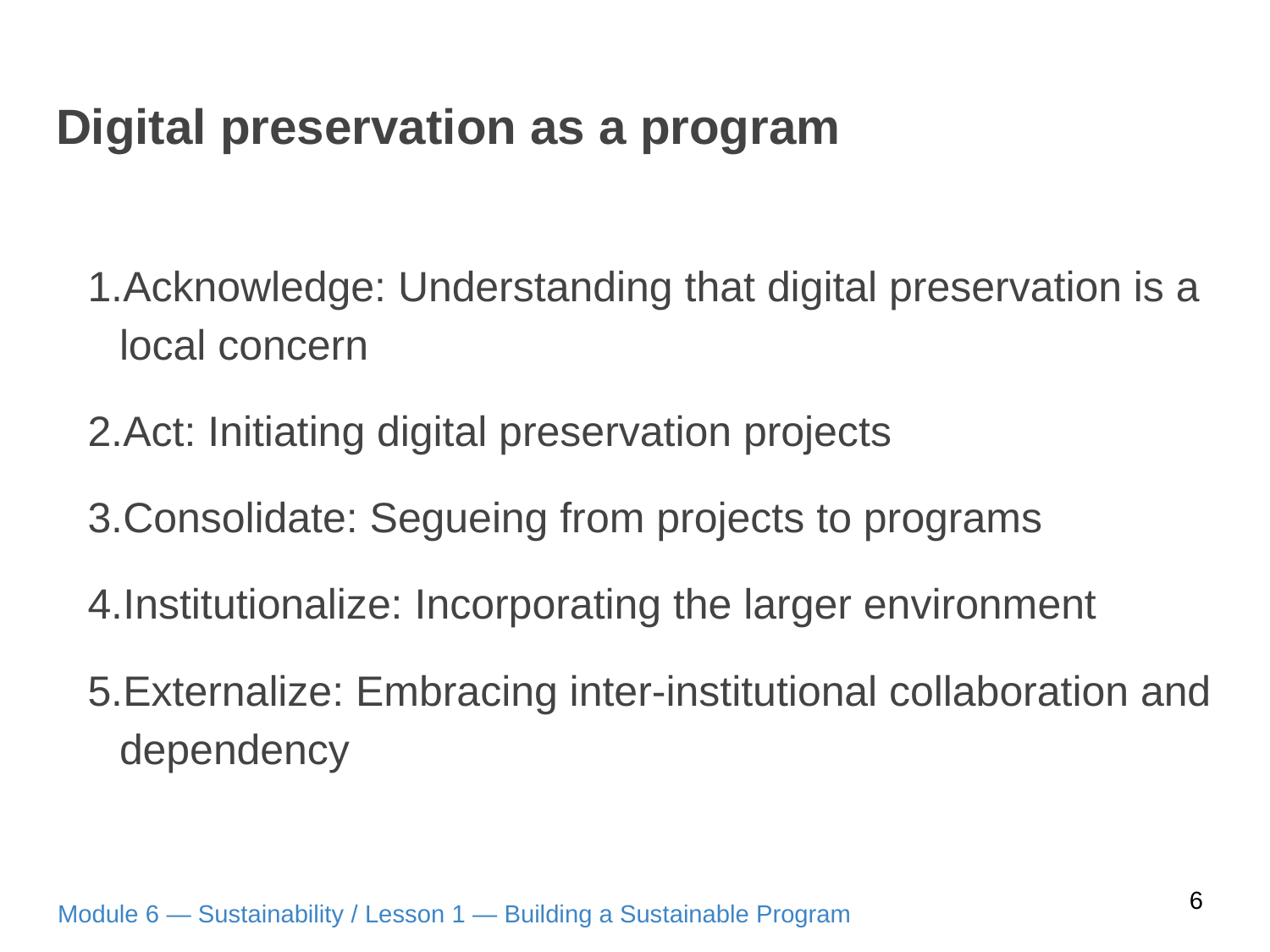

# Digital preservation as a program
Acknowledge: Understanding that digital preservation is a local concern
Act: Initiating digital preservation projects
Consolidate: Segueing from projects to programs
Institutionalize: Incorporating the larger environment
Externalize: Embracing inter-institutional collaboration and dependency
6
Module 6 — Sustainability / Lesson 1 — Building a Sustainable Program